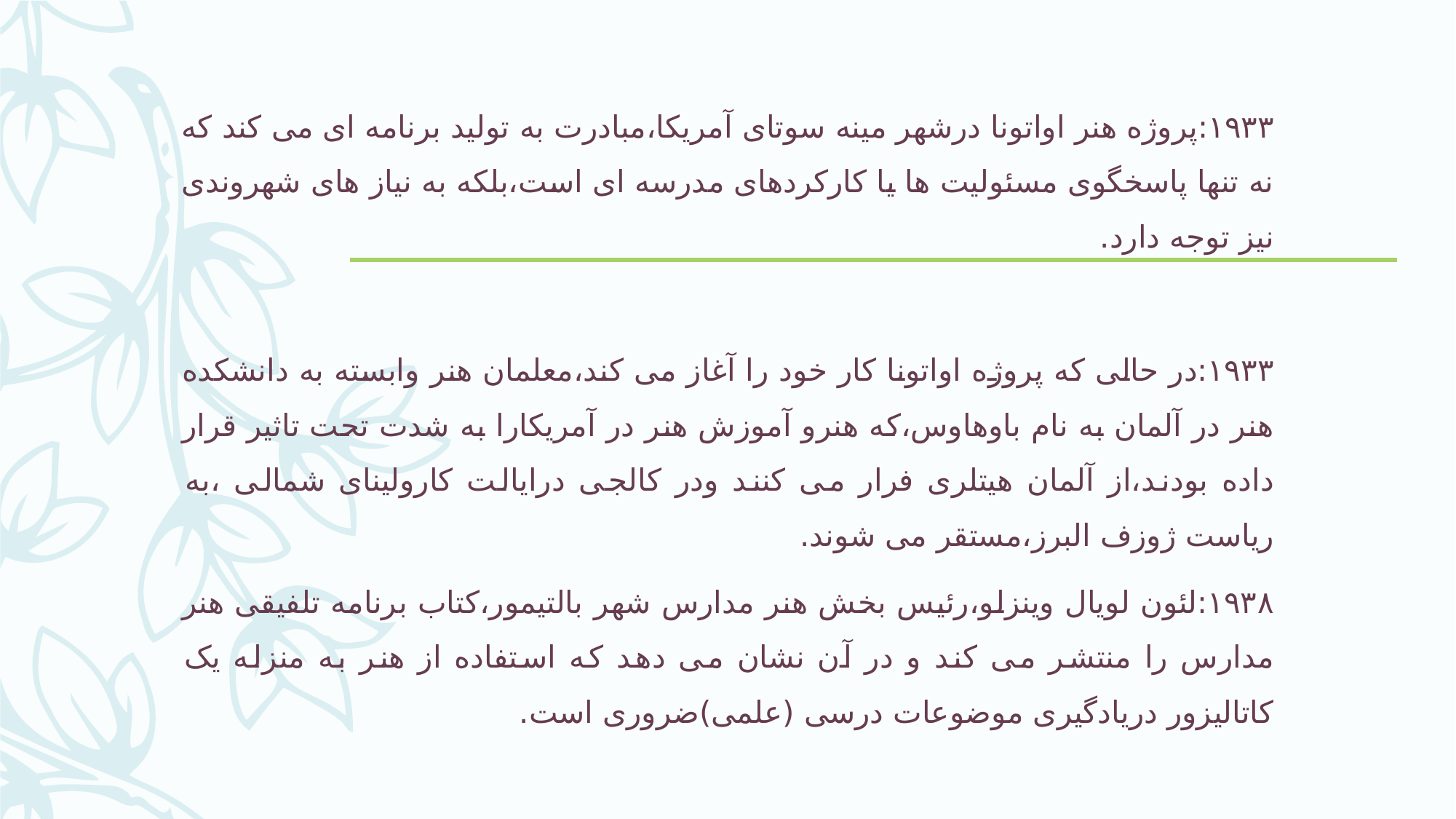

۱۹۳۳:پروژه هنر اواتونا درشهر مینه سوتای آمریکا،مبادرت به تولید برنامه ای می کند که نه تنها پاسخگوی مسئولیت ها یا کارکردهای مدرسه ای است،بلکه به نیاز های شهروندی نیز توجه دارد.

۱۹۳۳:در حالی که پروژه اواتونا کار خود را آغاز می کند،معلمان هنر وابسته به دانشکده هنر در آلمان به نام باوهاوس،که هنرو آموزش هنر در آمریکارا به شدت تحت تاثیر قرار داده بودند،از آلمان هیتلری فرار می کنند ودر کالجی درایالت کارولینای شمالی ،به ریاست ژوزف البرز،مستقر می شوند.
۱۹۳۸:لئون لویال وینزلو،رئیس بخش هنر مدارس شهر بالتیمور،کتاب برنامه تلفیقی هنر مدارس را منتشر می کند و در آن نشان می دهد که استفاده از هنر به منزله یک کاتالیزور دریادگیری موضوعات درسی (علمی)ضروری است.